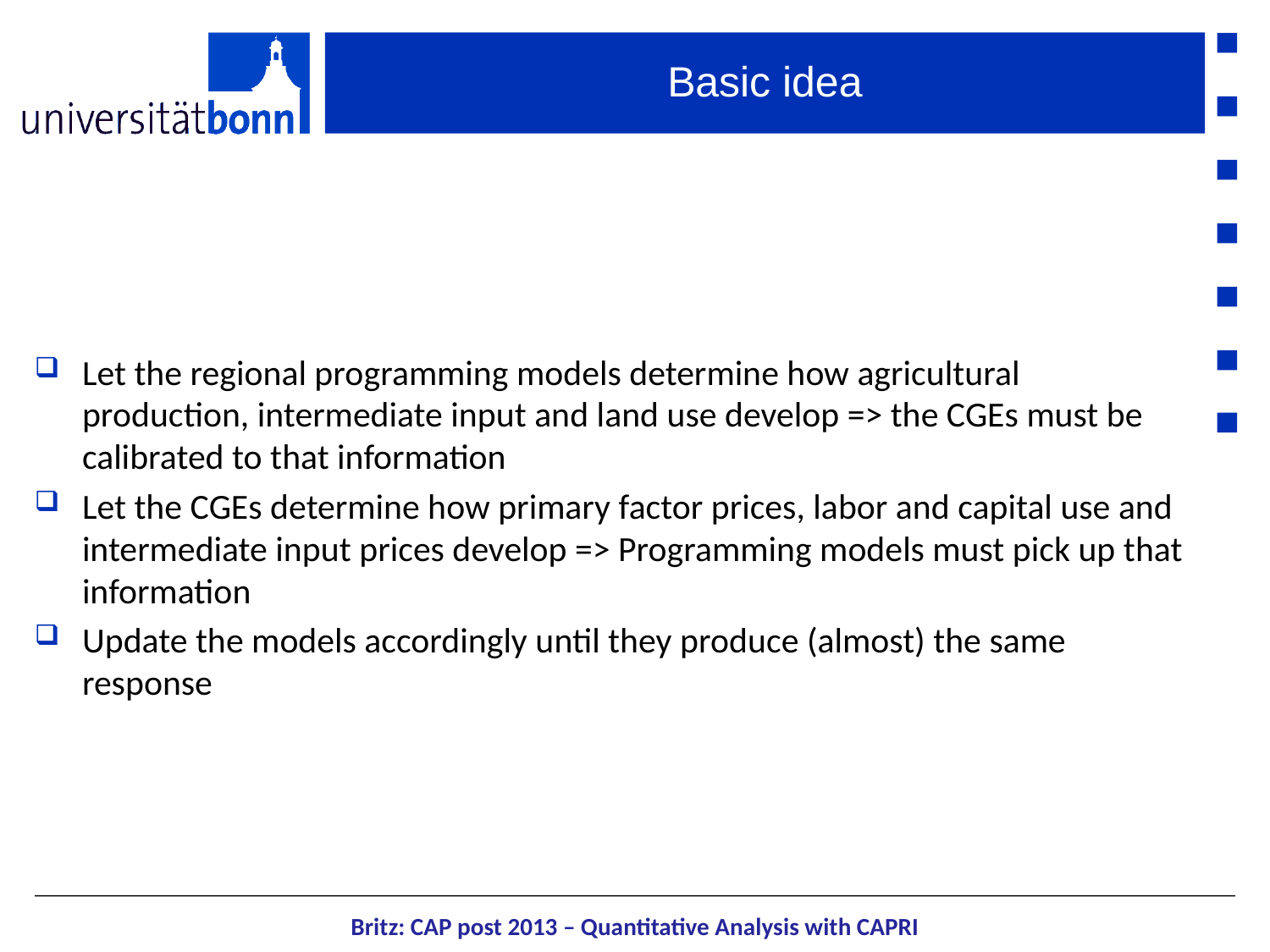

# Basic idea
Let the regional programming models determine how agricultural production, intermediate input and land use develop => the CGEs must be calibrated to that information
Let the CGEs determine how primary factor prices, labor and capital use and intermediate input prices develop => Programming models must pick up that information
Update the models accordingly until they produce (almost) the same response
Britz: CAP post 2013 – Quantitative Analysis with CAPRI